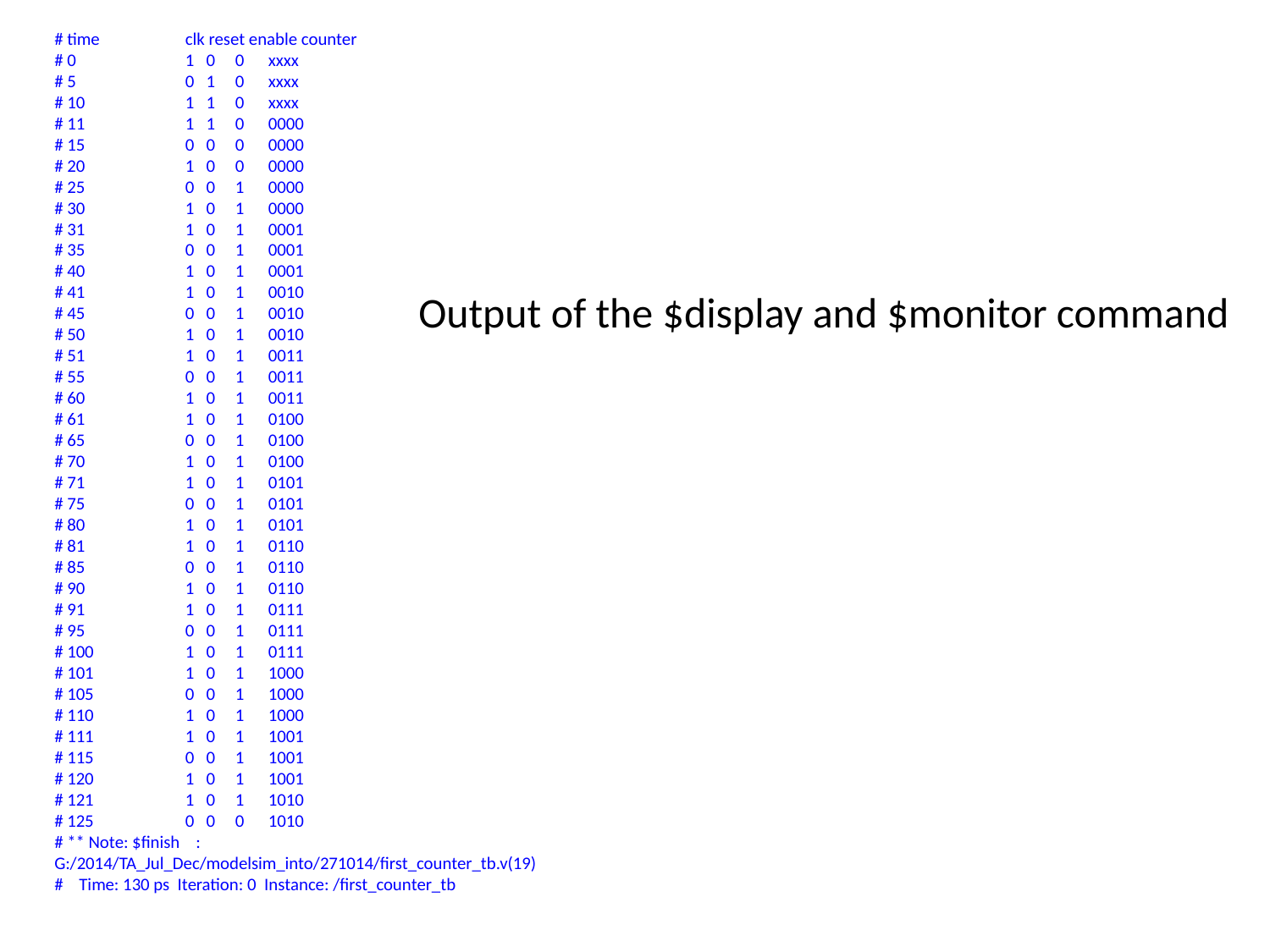

# time	 clk reset enable counter
# 0	 1   0     0      xxxx
# 5	 0   1     0      xxxx
# 10	 1   1     0      xxxx
# 11	 1   1     0      0000
# 15	 0   0     0      0000
# 20	 1   0     0      0000
# 25	 0   0     1      0000
# 30	 1   0     1      0000
# 31	 1   0     1      0001
# 35	 0   0     1      0001
# 40	 1   0     1      0001
# 41	 1   0     1      0010
# 45	 0   0     1      0010
# 50	 1   0     1      0010
# 51	 1   0     1      0011
# 55	 0   0     1      0011
# 60	 1   0     1      0011
# 61	 1   0     1      0100
# 65	 0   0     1      0100
# 70	 1   0     1      0100
# 71	 1   0     1      0101
# 75	 0   0     1      0101
# 80	 1   0     1      0101
# 81	 1   0     1      0110
# 85	 0   0     1      0110
# 90	 1   0     1      0110
# 91	 1   0     1      0111
# 95	 0   0     1      0111
# 100	 1   0     1      0111
# 101	 1   0     1      1000
# 105	 0   0     1      1000
# 110	 1   0     1      1000
# 111	 1   0     1      1001
# 115	 0   0     1      1001
# 120	 1   0     1      1001
# 121	 1   0     1      1010
# 125	 0   0     0      1010
# ** Note: $finish    : G:/2014/TA_Jul_Dec/modelsim_into/271014/first_counter_tb.v(19)
#    Time: 130 ps  Iteration: 0  Instance: /first_counter_tb
Output of the $display and $monitor command